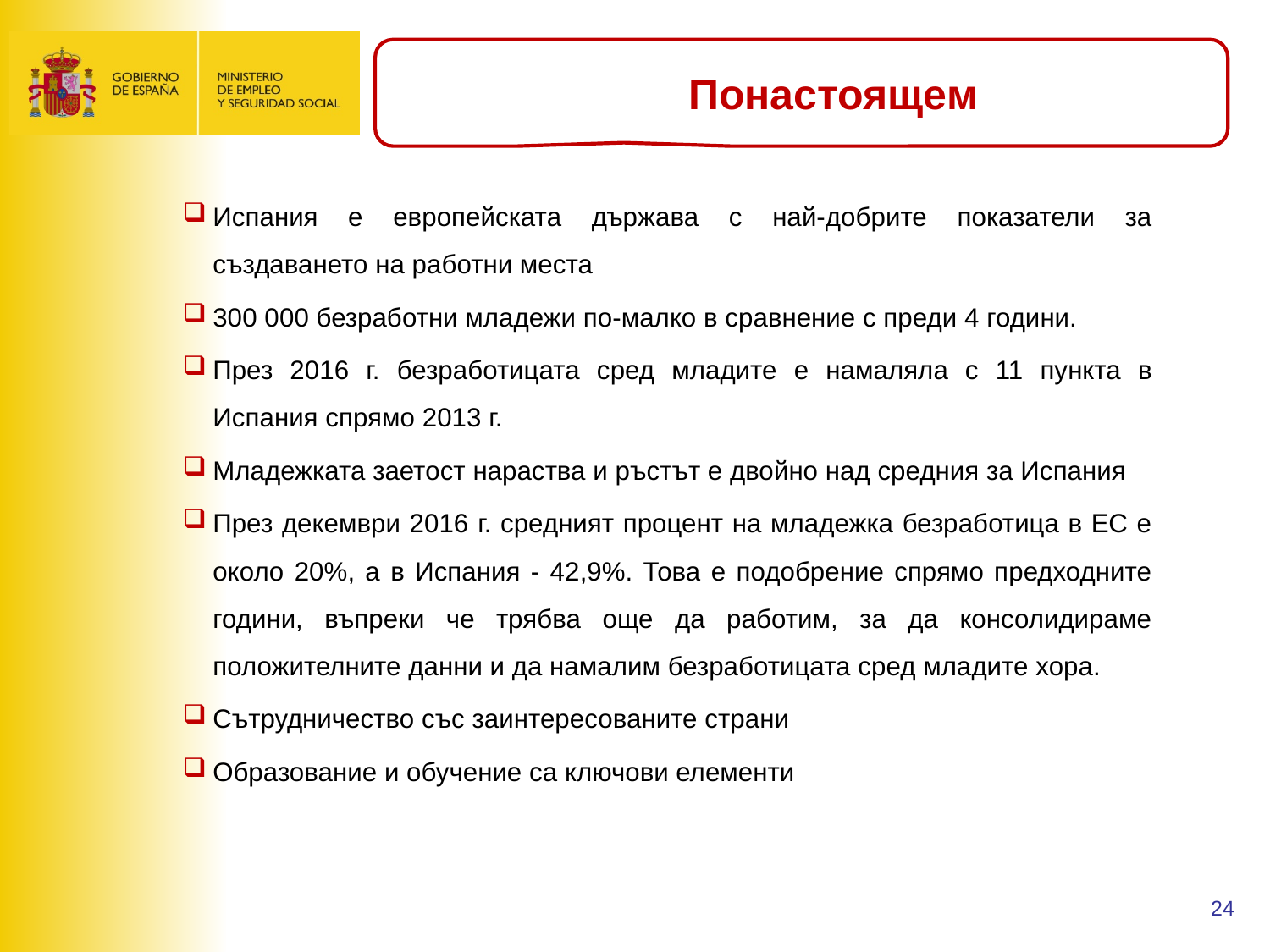

Понастоящем
Испания е европейската държава с най-добрите показатели за създаването на работни места
300 000 безработни младежи по-малко в сравнение с преди 4 години.
През 2016 г. безработицата сред младите е намаляла с 11 пункта в Испания спрямо 2013 г.
Младежката заетост нараства и ръстът е двойно над средния за Испания
През декември 2016 г. средният процент на младежка безработица в ЕС е около 20%, а в Испания - 42,9%. Това е подобрение спрямо предходните години, въпреки че трябва още да работим, за да консолидираме положителните данни и да намалим безработицата сред младите хора.
Сътрудничество със заинтересованите страни
Образование и обучение са ключови елементи

24